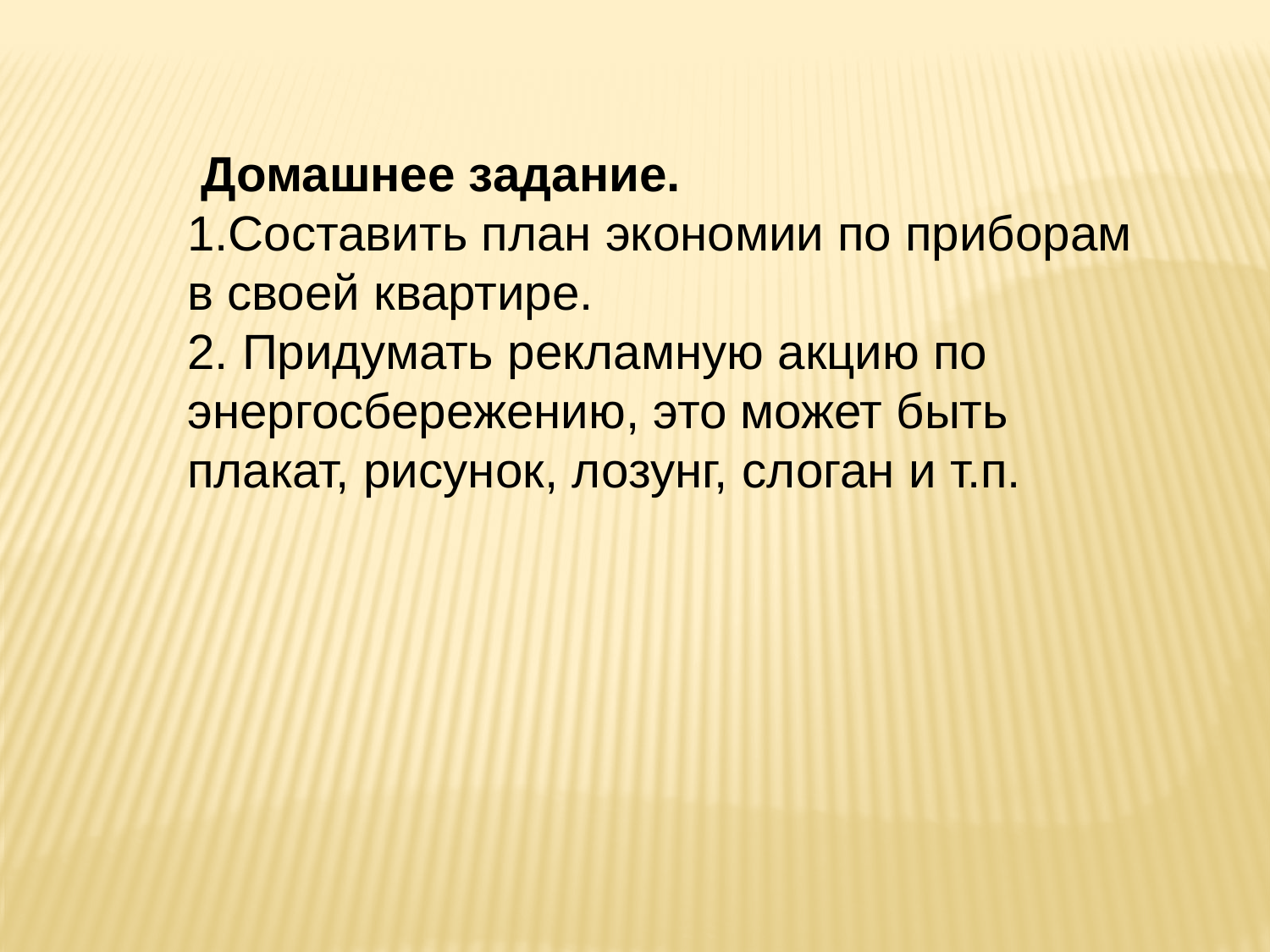

Домашнее задание. 
1.Составить план экономии по приборам в своей квартире. 
2. Придумать рекламную акцию по энергосбережению, это может быть плакат, рисунок, лозунг, слоган и т.п.